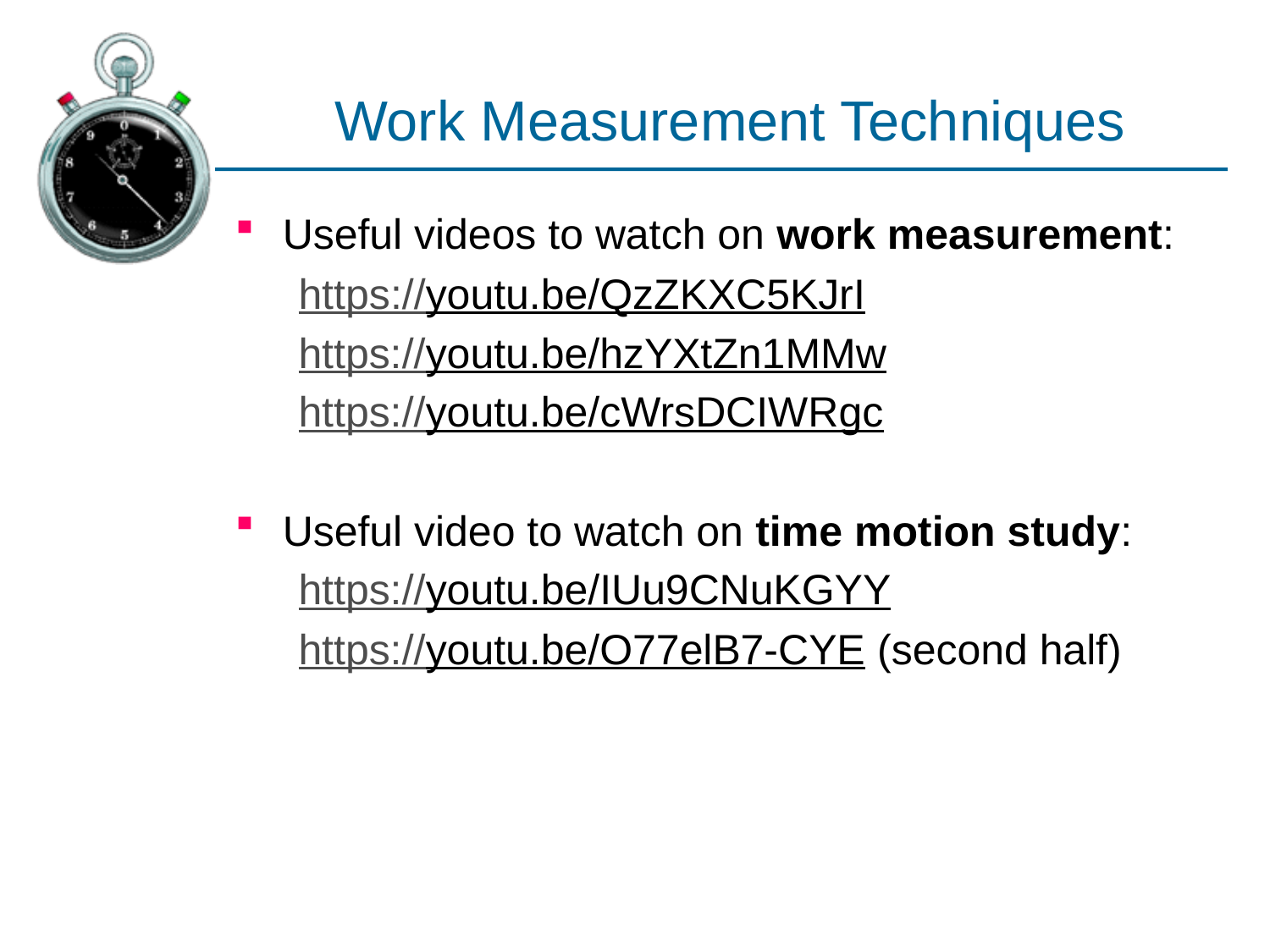

# Work Measurement Techniques
Useful videos to watch on work measurement:
https://youtu.be/QzZKXC5KJrI
https://youtu.be/hzYXtZn1MMw
https://youtu.be/cWrsDCIWRgc

Useful video to watch on time motion study:
https://youtu.be/IUu9CNuKGYY
https://youtu.be/O77elB7-CYE (second half)